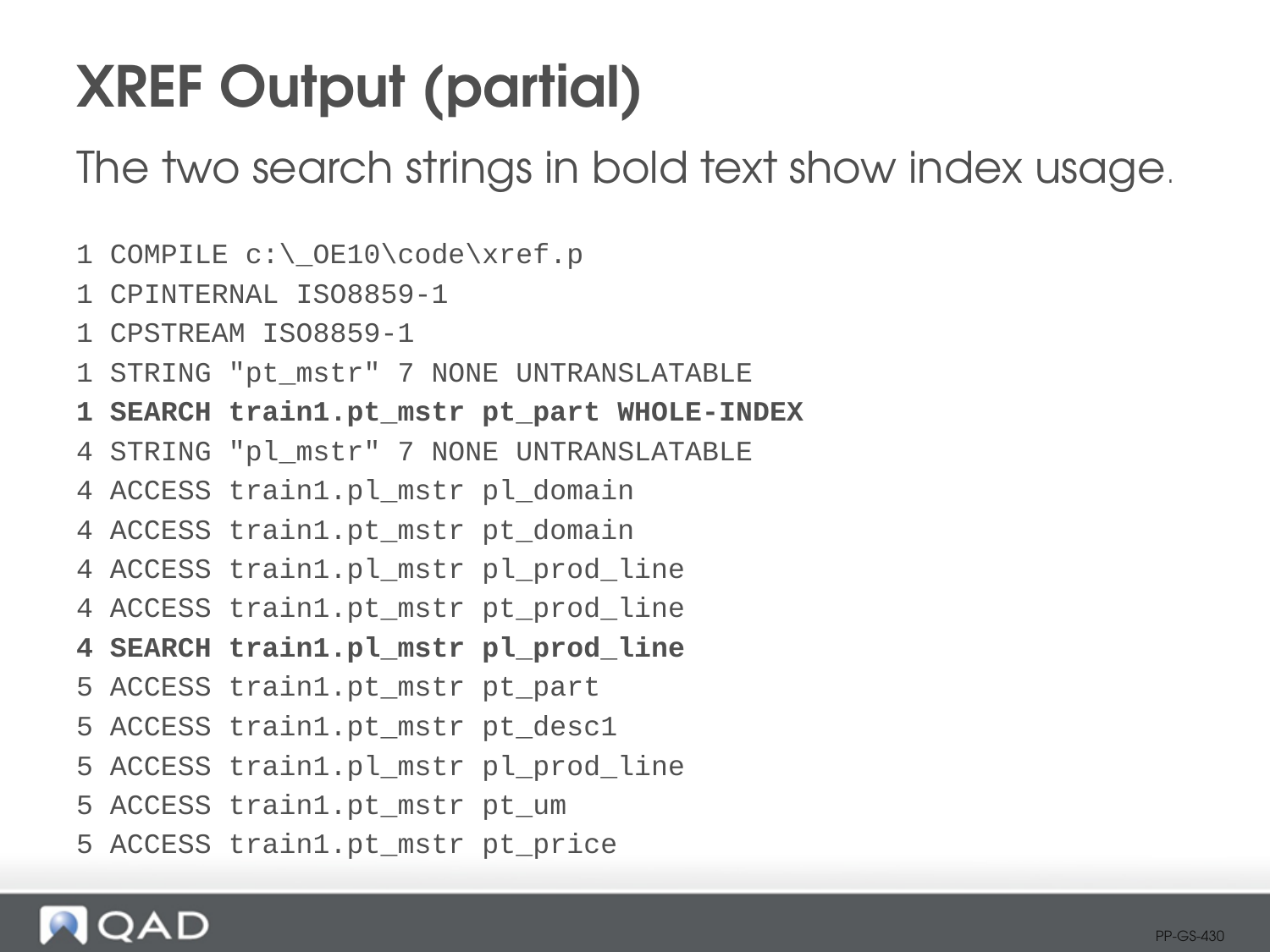

# XREF Output (partial)
The two search strings in bold text show index usage.

1 COMPILE c:\_OE10\code\xref.p
1 CPINTERNAL ISO8859-1
1 CPSTREAM ISO8859-1
1 STRING "pt_mstr" 7 NONE UNTRANSLATABLE
1 SEARCH train1.pt_mstr pt_part WHOLE-INDEX
4 STRING "pl_mstr" 7 NONE UNTRANSLATABLE
4 ACCESS train1.pl_mstr pl_domain
4 ACCESS train1.pt_mstr pt_domain
4 ACCESS train1.pl_mstr pl_prod_line
4 ACCESS train1.pt_mstr pt_prod_line
4 SEARCH train1.pl_mstr pl_prod_line
5 ACCESS train1.pt_mstr pt_part
5 ACCESS train1.pt_mstr pt_desc1
5 ACCESS train1.pl_mstr pl_prod_line
5 ACCESS train1.pt_mstr pt_um
5 ACCESS train1.pt_mstr pt_price
PP-GS-430